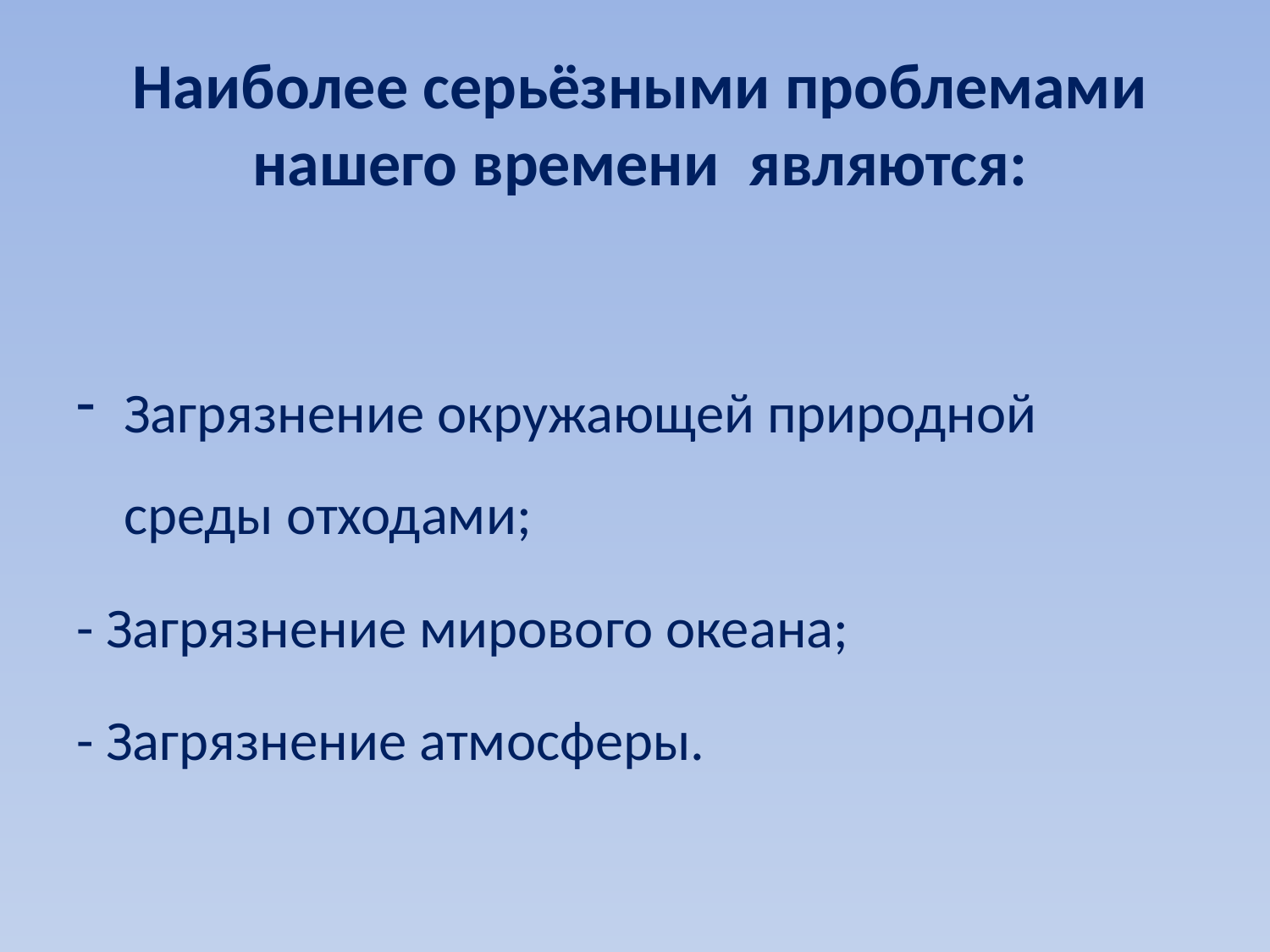

# Наиболее серьёзными проблемами нашего времени  являются:
Загрязнение окружающей природной среды отходами;
- Загрязнение мирового океана;
- Загрязнение атмосферы.